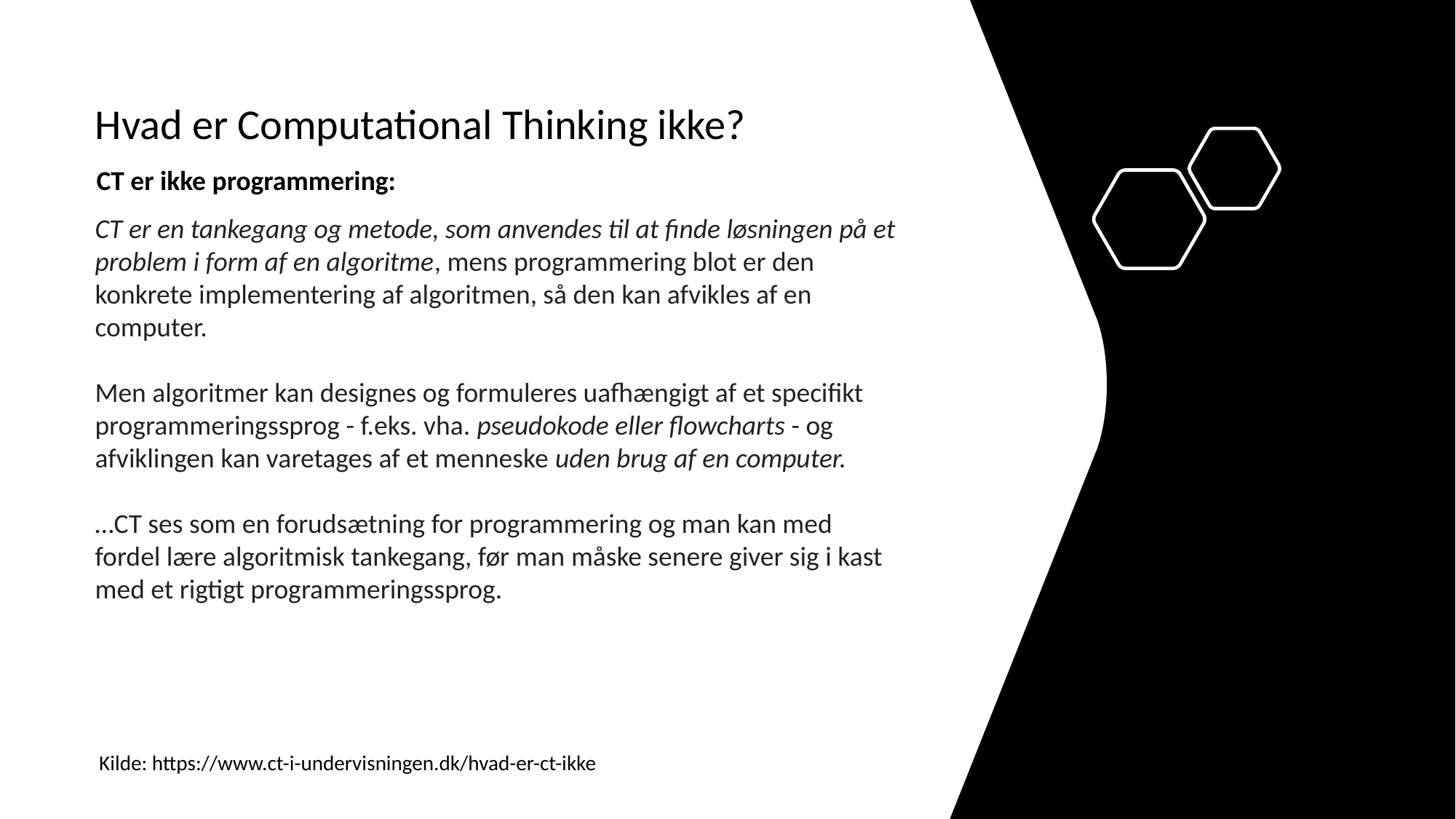

Hvad er Computational Thinking ikke?

CT er ikke programmering:
CT er en tankegang og metode, som anvendes til at finde løsningen på et problem i form af en algoritme, mens programmering blot er den konkrete implementering af algoritmen, så den kan afvikles af en computer.

Men algoritmer kan designes og formuleres uafhængigt af et specifikt programmeringssprog - f.eks. vha. pseudokode eller flowcharts - og afviklingen kan varetages af et menneske uden brug af en computer.

…CT ses som en forudsætning for programmering og man kan med fordel lære algoritmisk tankegang, før man måske senere giver sig i kast med et rigtigt programmeringssprog.
Kilde: https://www.ct-i-undervisningen.dk/hvad-er-ct-ikke